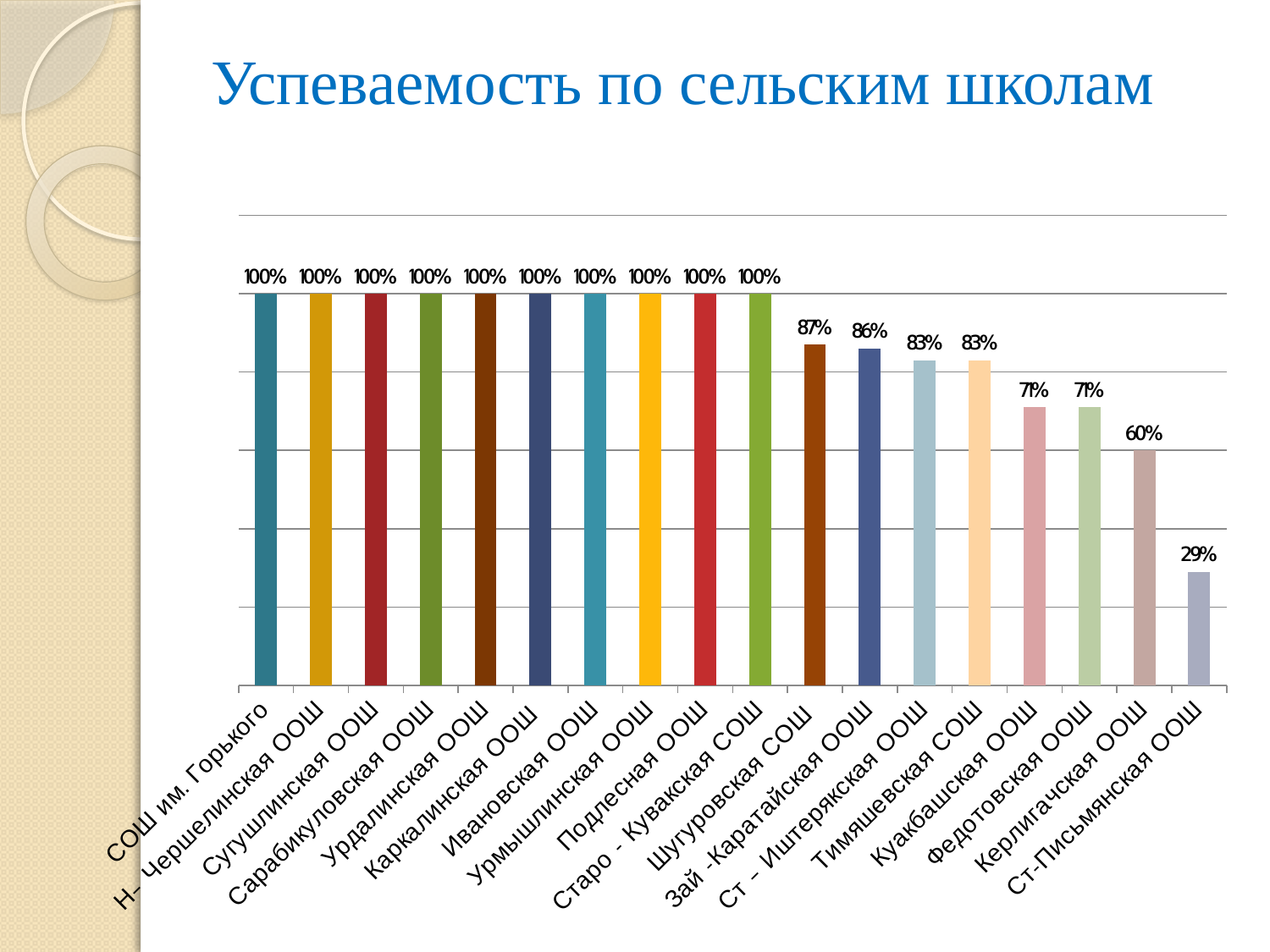

# Успеваемость по сельским школам

### Chart

| Category | Ряд 1 |
|---|---|
| СОШ им. Горького | 1.0 |
| Н– Чершелинская ООШ | 1.0 |
| Сугушлинская ООШ | 1.0 |
| Сарабикуловская ООШ | 1.0 |
| Урдалинская ООШ | 1.0 |
| Каркалинская ООШ  | 1.0 |
| Ивановская ООШ | 1.0 |
| Урмышлинская ООШ | 1.0 |
| Подлесная ООШ | 1.0 |
| Старо - Кувакская СОШ | 1.0 |
| Шугуровская СОШ  | 0.8700000000000007 |
| Зай -Каратайская ООШ | 0.8600000000000007 |
| Ст – Иштерякская ООШ | 0.8300000000000006 |
| Тимяшевская СОШ | 0.8300000000000006 |
| Куакбашская ООШ | 0.7100000000000006 |
| Федотовская ООШ | 0.7100000000000006 |
| Керлигачская ООШ | 0.6000000000000006 |
| Ст-Письмянская ООШ | 0.2900000000000003 |